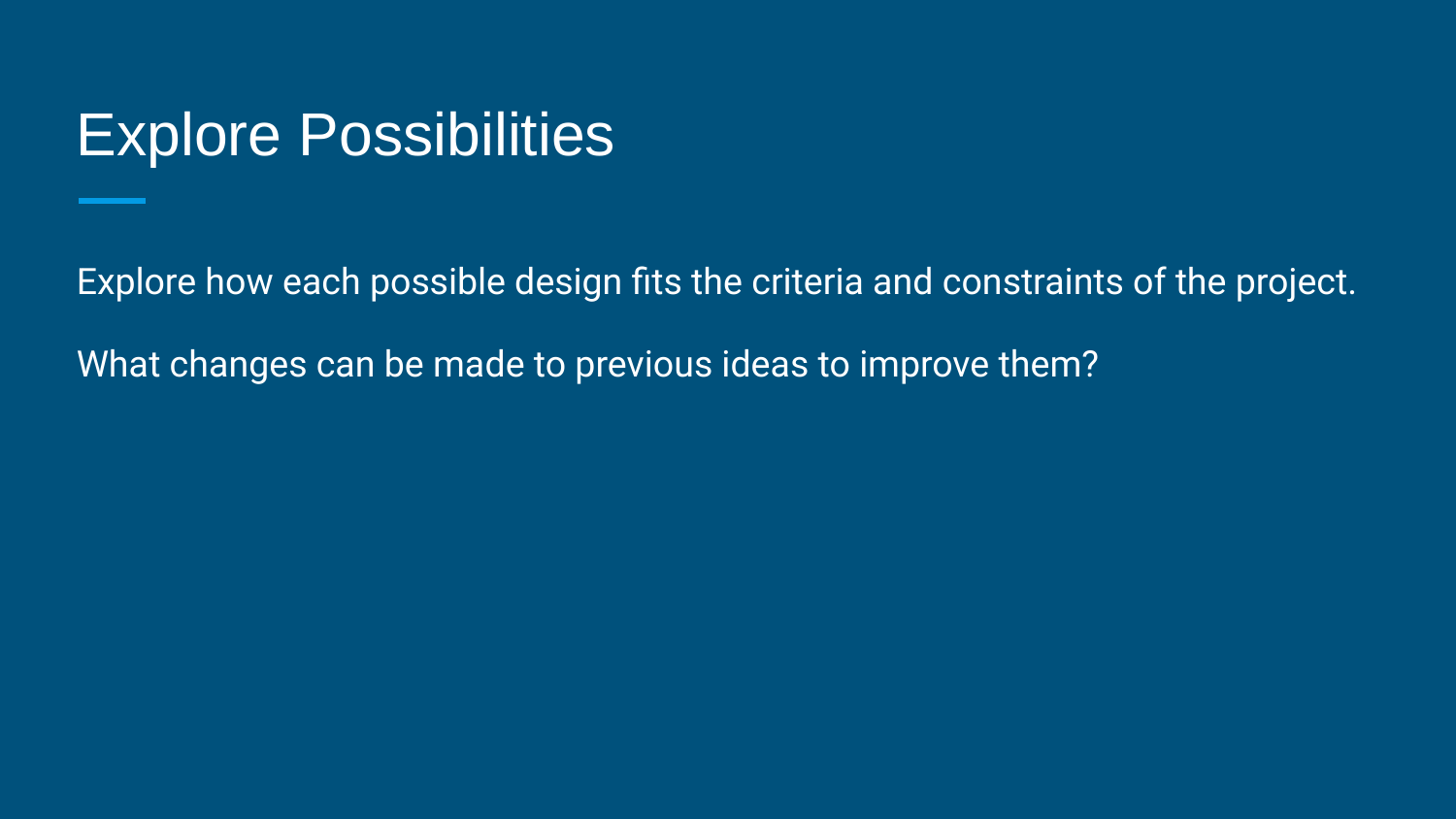

# Explore Possibilities
Explore how each possible design fits the criteria and constraints of the project.
What changes can be made to previous ideas to improve them?